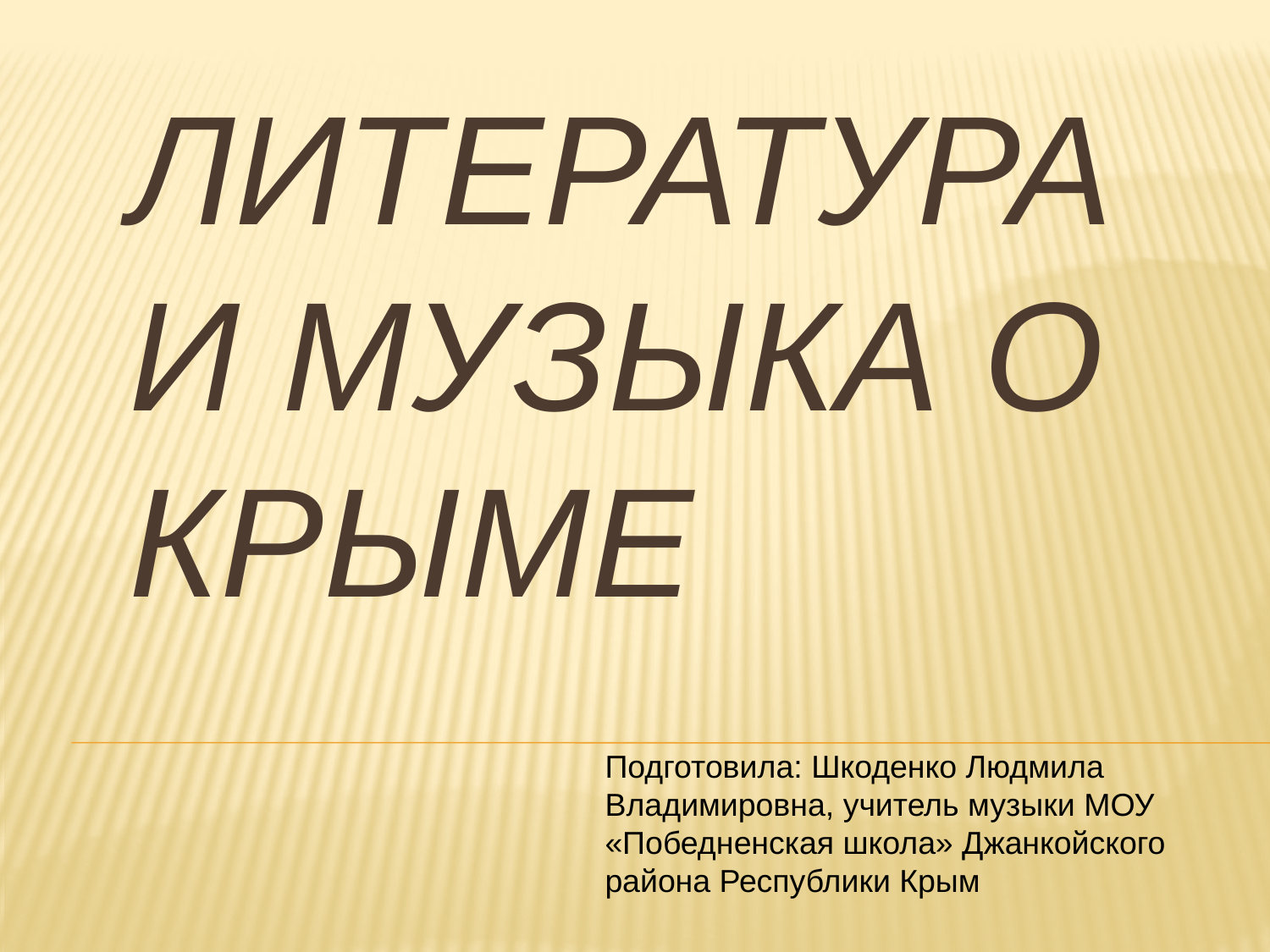

# Литература и музыка о Крыме
Подготовила: Шкоденко Людмила Владимировна, учитель музыки МОУ «Победненская школа» Джанкойского района Республики Крым